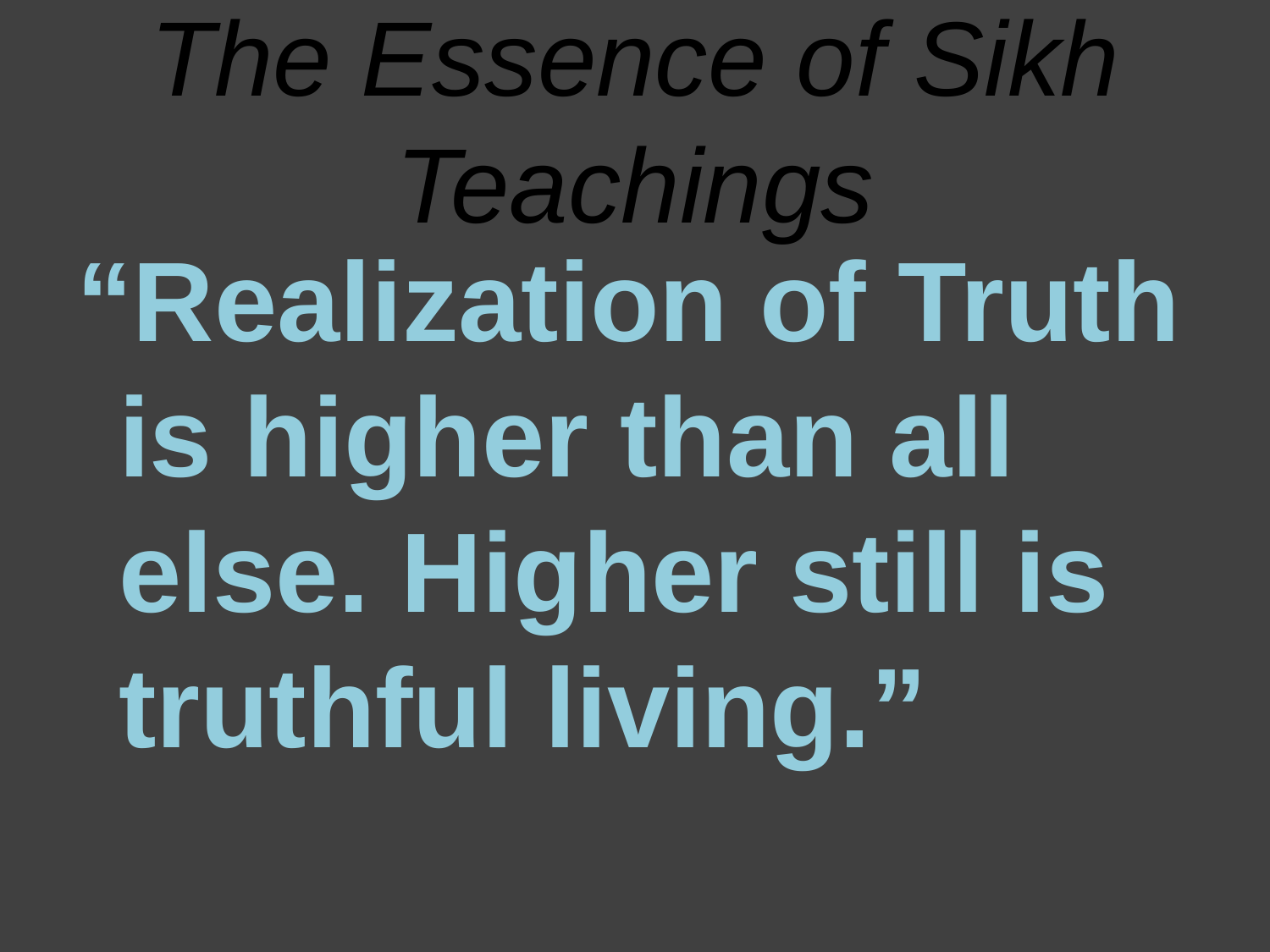

# The Essence of Sikh Teachings
“Realization of Truth is higher than all else. Higher still is truthful living.”